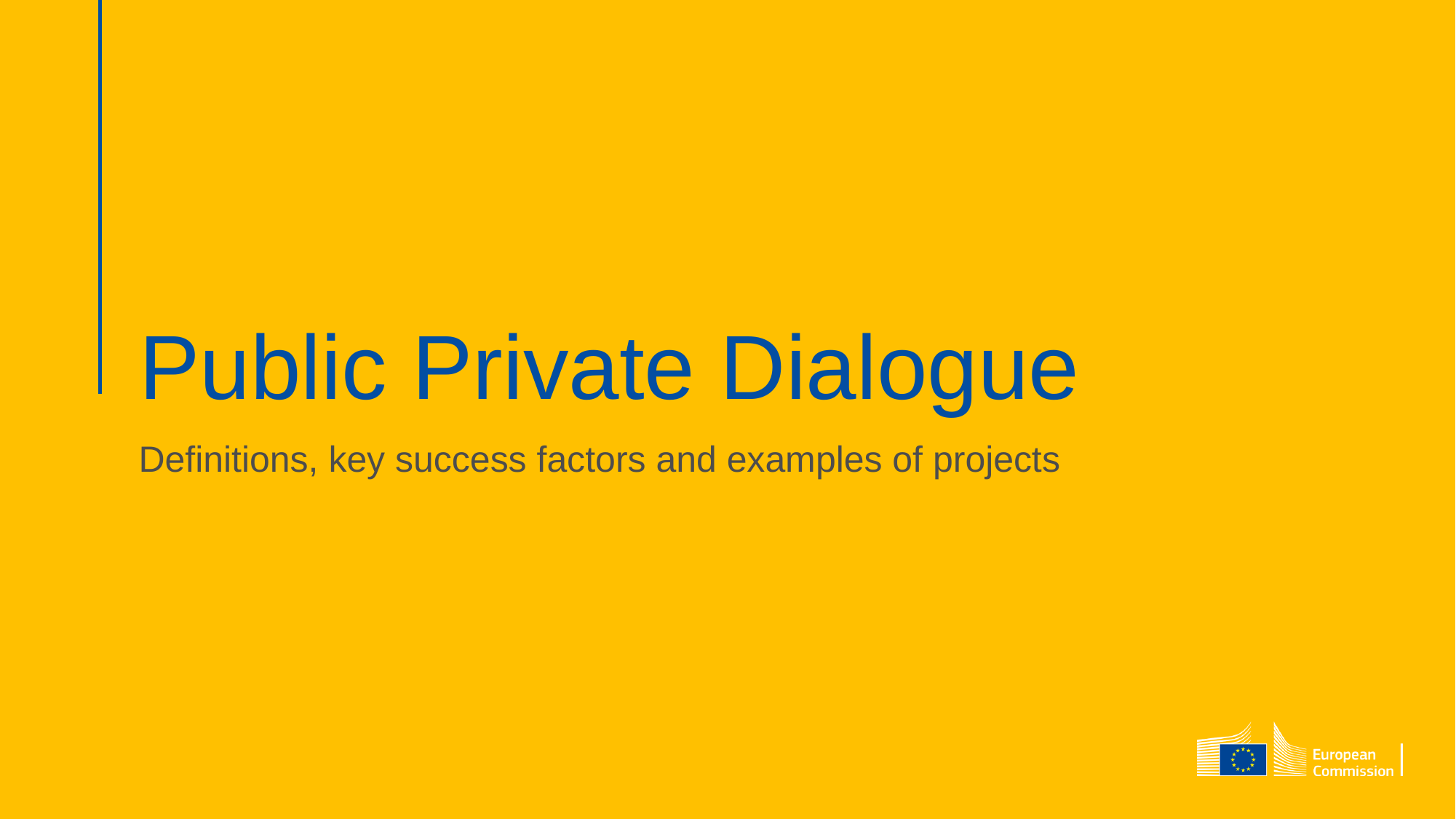

# Public Private Dialogue
Definitions, key success factors and examples of projects